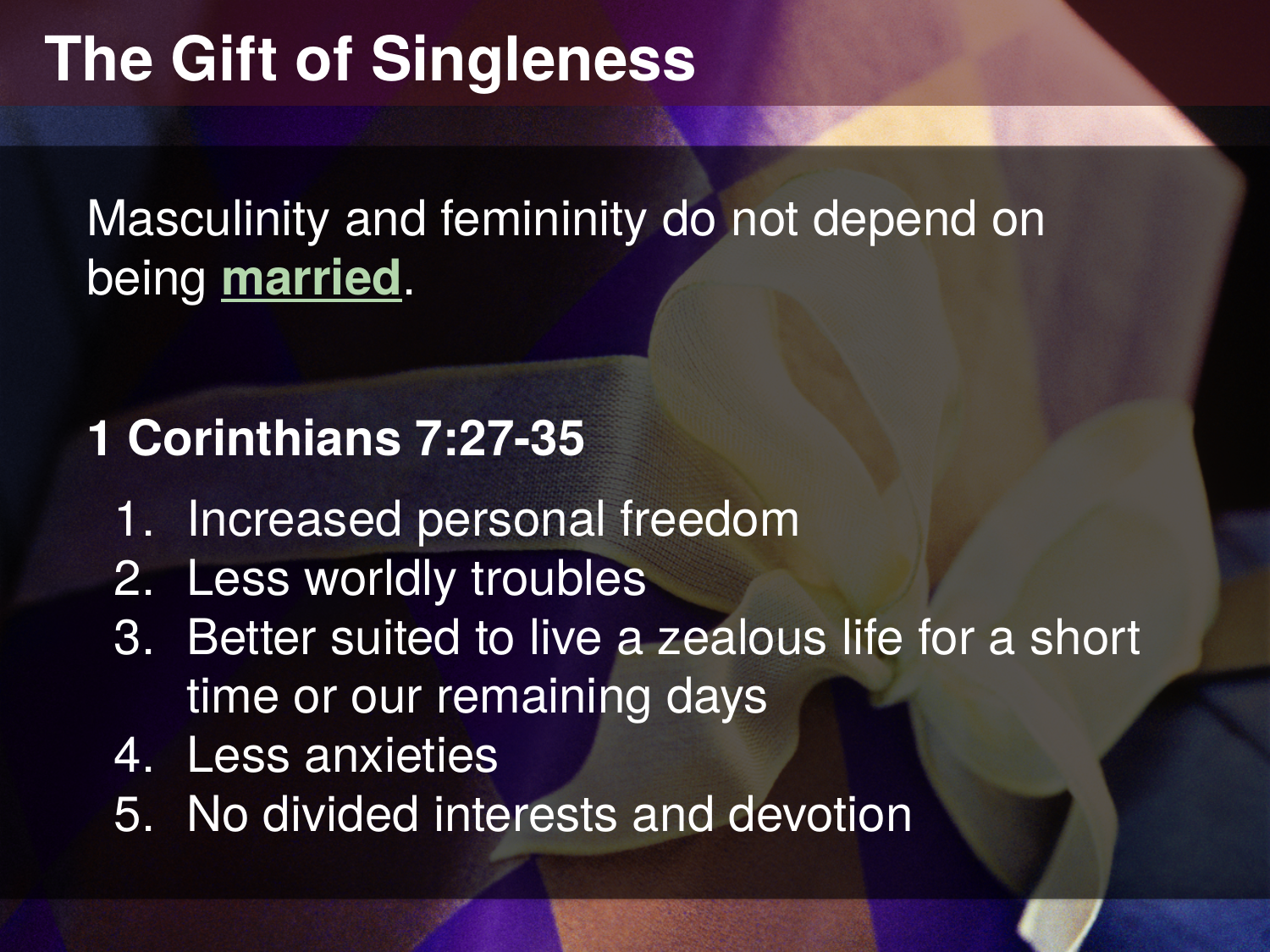

The Gift of Singleness

Masculinity and femininity do not depend on being married.

1 Corinthians 7:27-35
Increased personal freedom
Less worldly troubles
Better suited to live a zealous life for a short time or our remaining days
Less anxieties
No divided interests and devotion